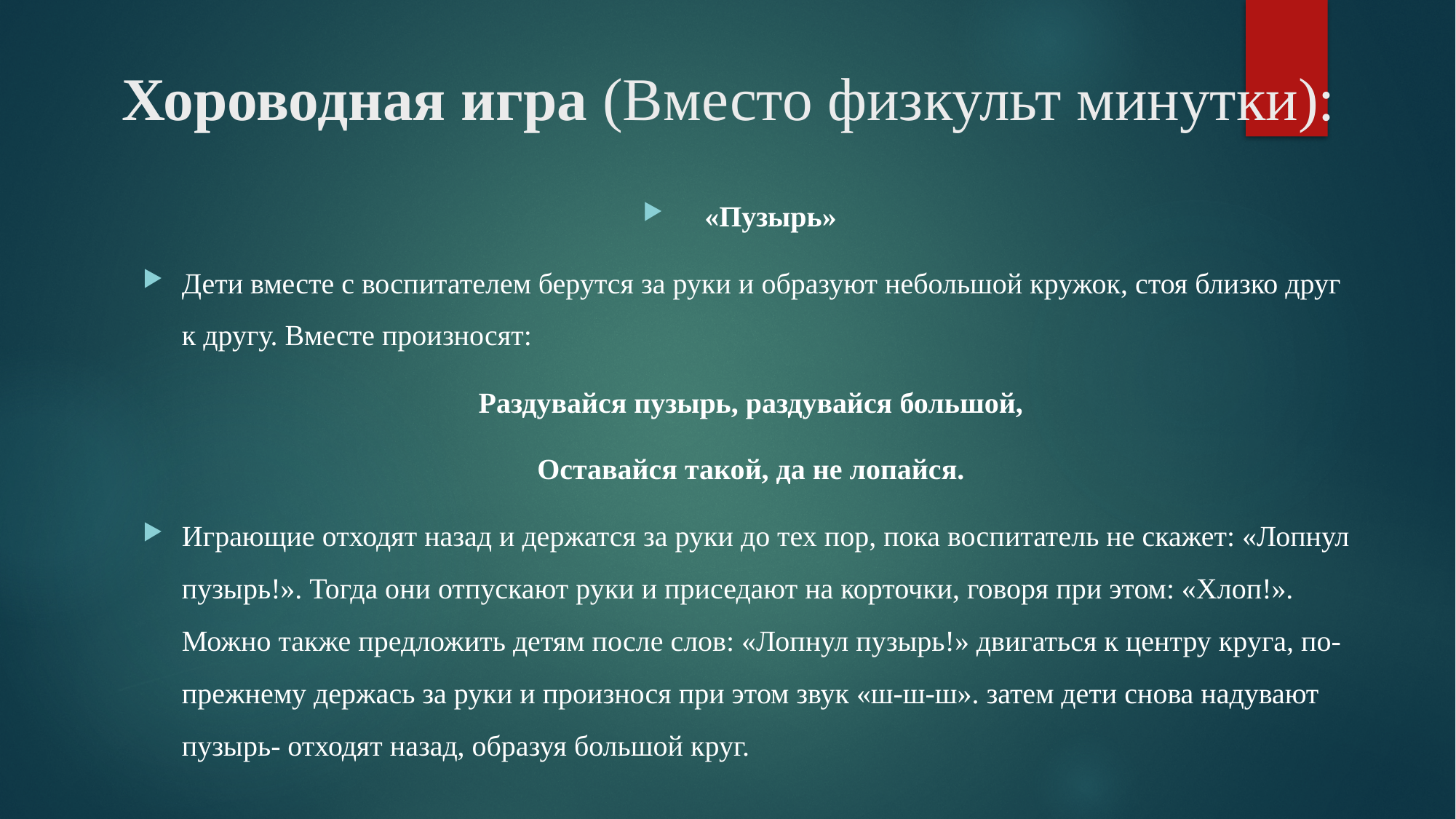

# Хороводная игра (Вместо физкульт минутки):
«Пузырь»
Дети вместе с воспитателем берутся за руки и образуют небольшой кружок, стоя близко друг к другу. Вместе произносят:
Раздувайся пузырь, раздувайся большой,
Оставайся такой, да не лопайся.
Играющие отходят назад и держатся за руки до тех пор, пока воспитатель не скажет: «Лопнул пузырь!». Тогда они отпускают руки и приседают на корточки, говоря при этом: «Хлоп!». Можно также предложить детям после слов: «Лопнул пузырь!» двигаться к центру круга, по- прежнему держась за руки и произнося при этом звук «ш-ш-ш». затем дети снова надувают пузырь- отходят назад, образуя большой круг.